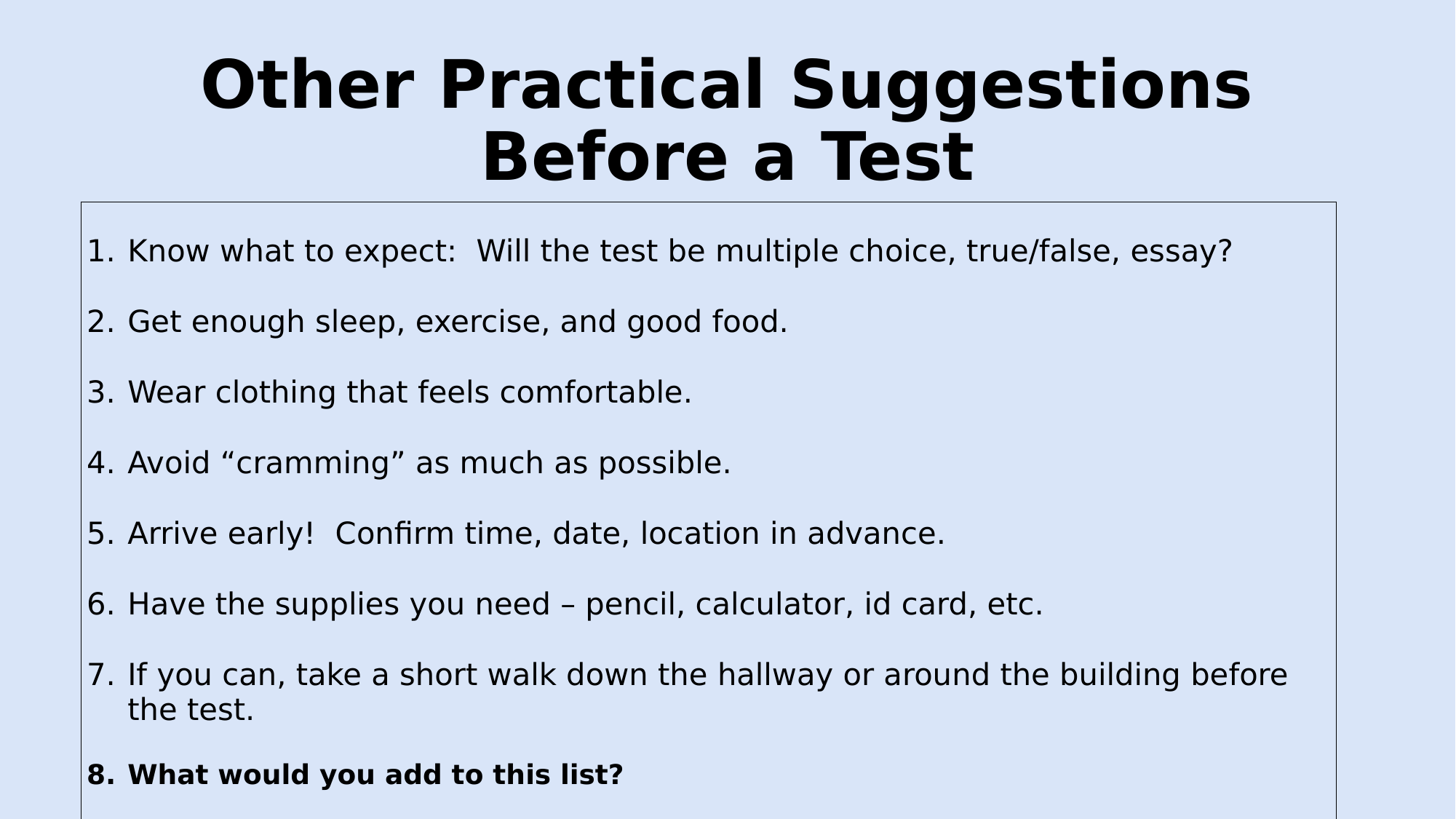

# Other Practical Suggestions Before a Test
| Know what to expect: Will the test be multiple choice, true/false, essay? Get enough sleep, exercise, and good food. Wear clothing that feels comfortable. Avoid “cramming” as much as possible. Arrive early! Confirm time, date, location in advance. Have the supplies you need – pencil, calculator, id card, etc. If you can, take a short walk down the hallway or around the building before the test. What would you add to this list? |
| --- |